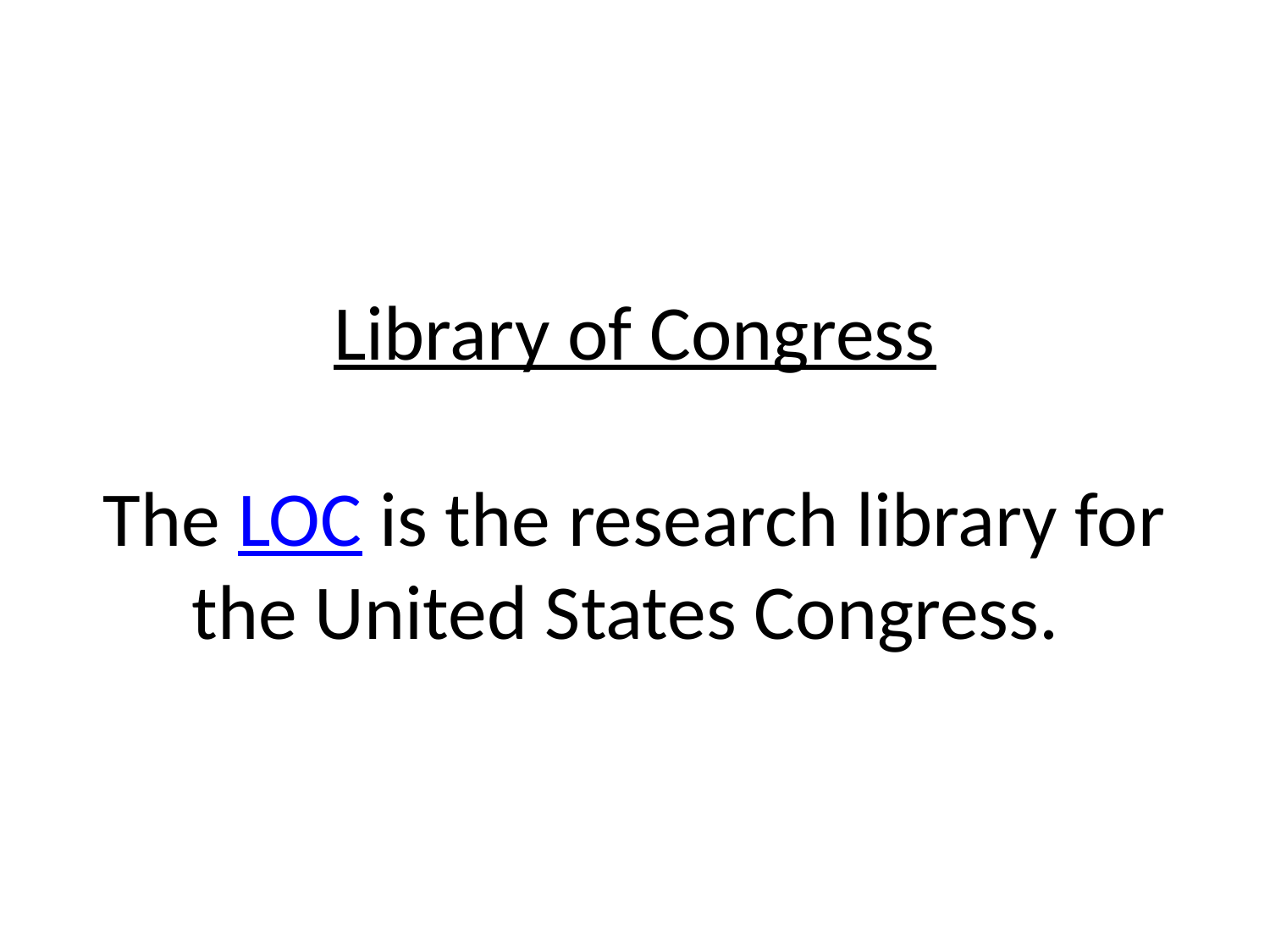

# Library of Congress The LOC is the research library for the United States Congress.